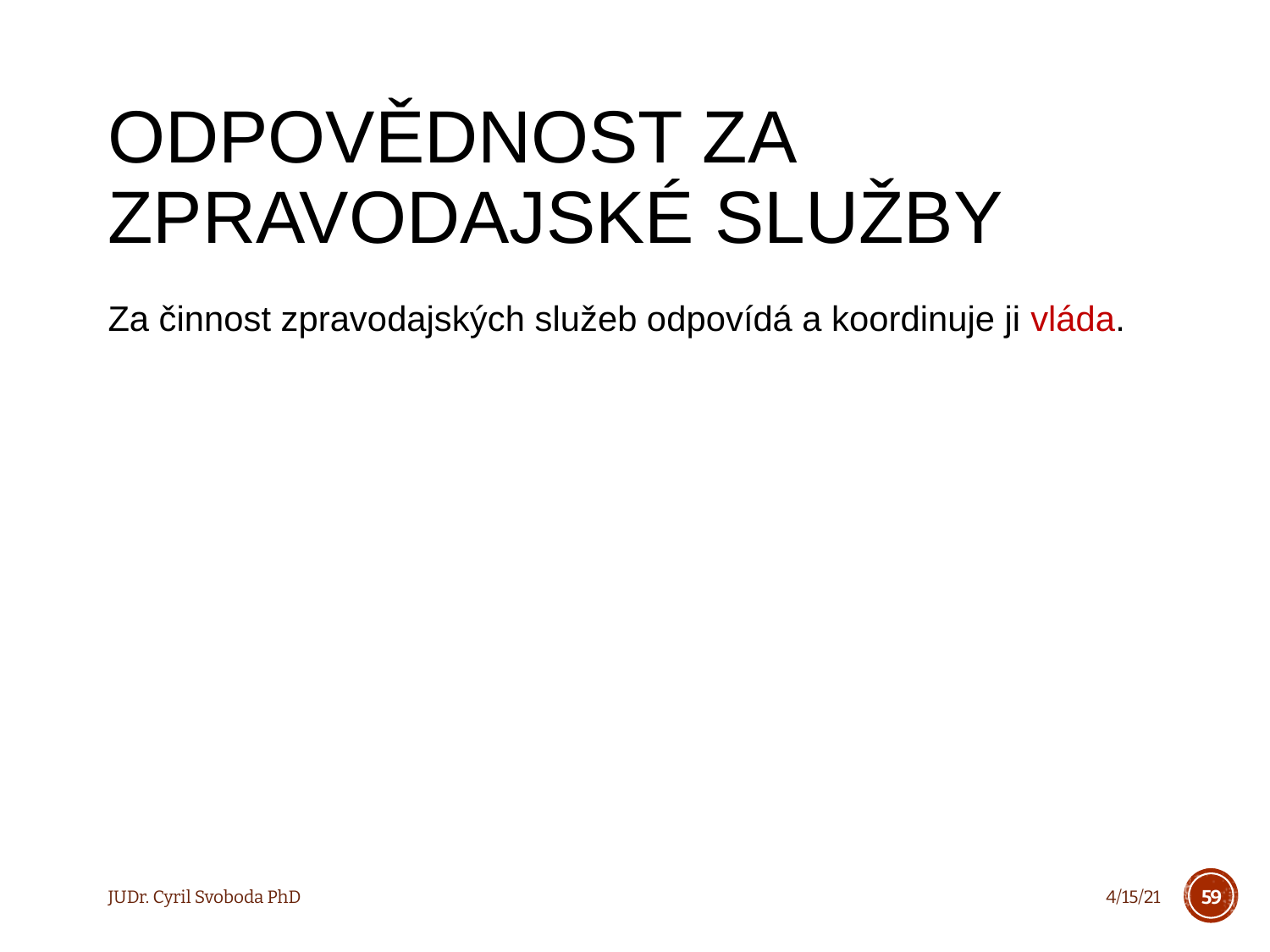

# Odpovědnost za zpravodajské služby
Za činnost zpravodajských služeb odpovídá a koordinuje ji vláda.
JUDr. Cyril Svoboda PhD
4/15/21
59